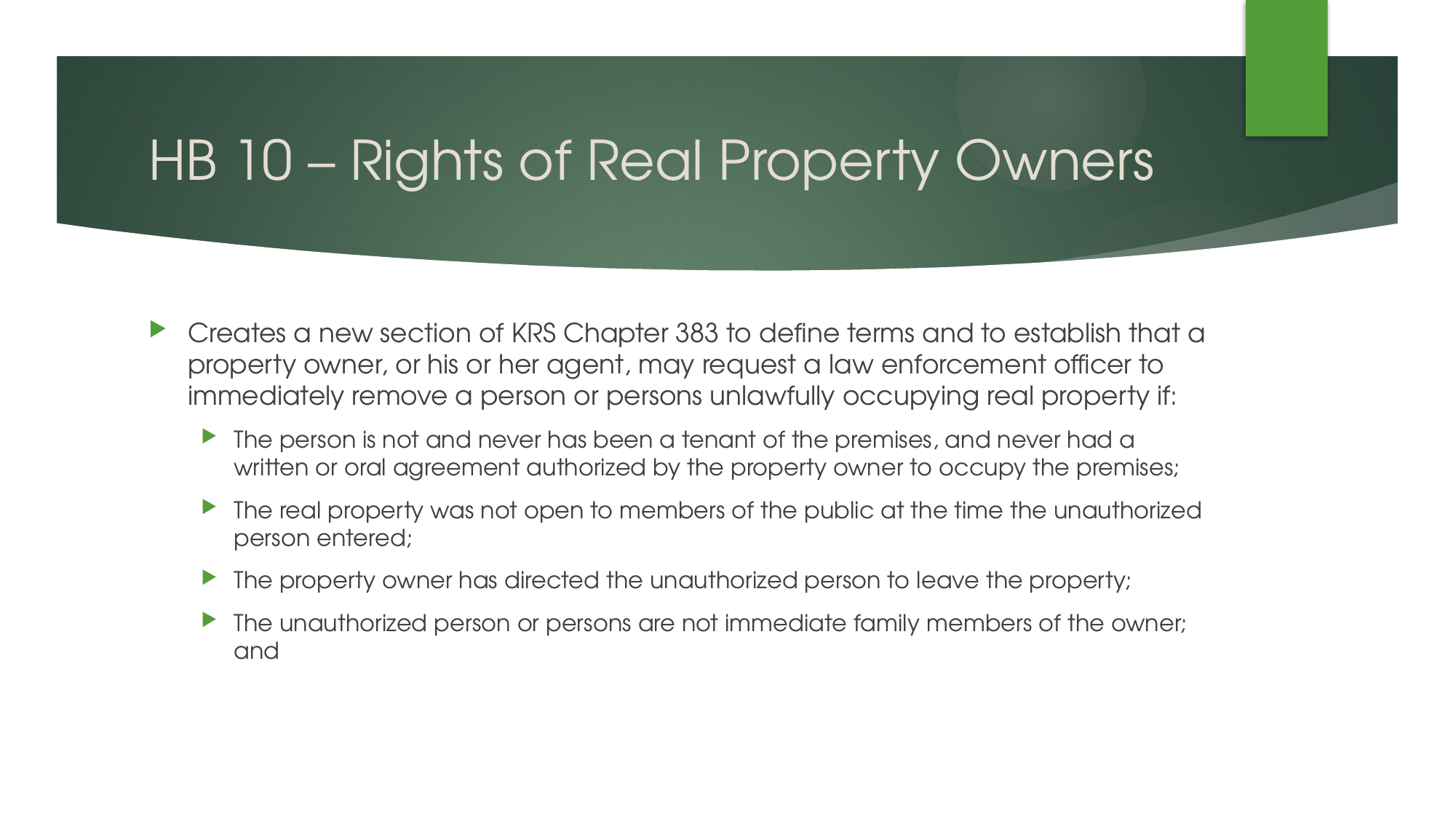

# HB 10 – Rights of Real Property Owners
Creates a new section of KRS Chapter 383 to define terms and to establish that a property owner, or his or her agent, may request a law enforcement officer to immediately remove a person or persons unlawfully occupying real property if:
The person is not and never has been a tenant of the premises, and never had a written or oral agreement authorized by the property owner to occupy the premises;
The real property was not open to members of the public at the time the unauthorized person entered;
The property owner has directed the unauthorized person to leave the property;
The unauthorized person or persons are not immediate family members of the owner; and